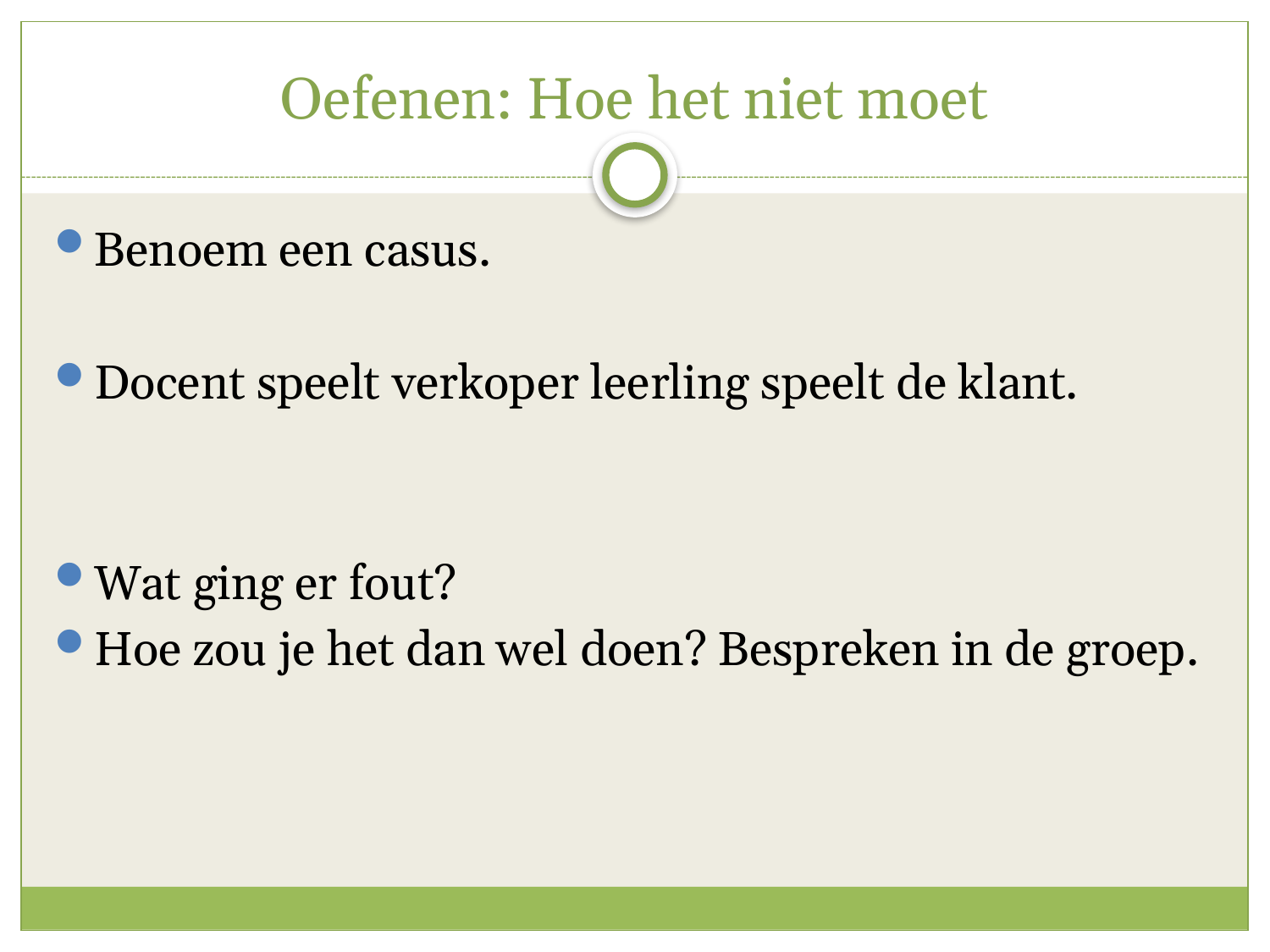

# Oefenen: Hoe het niet moet
Benoem een casus.

Docent speelt verkoper leerling speelt de klant.

Wat ging er fout?
Hoe zou je het dan wel doen? Bespreken in de groep.